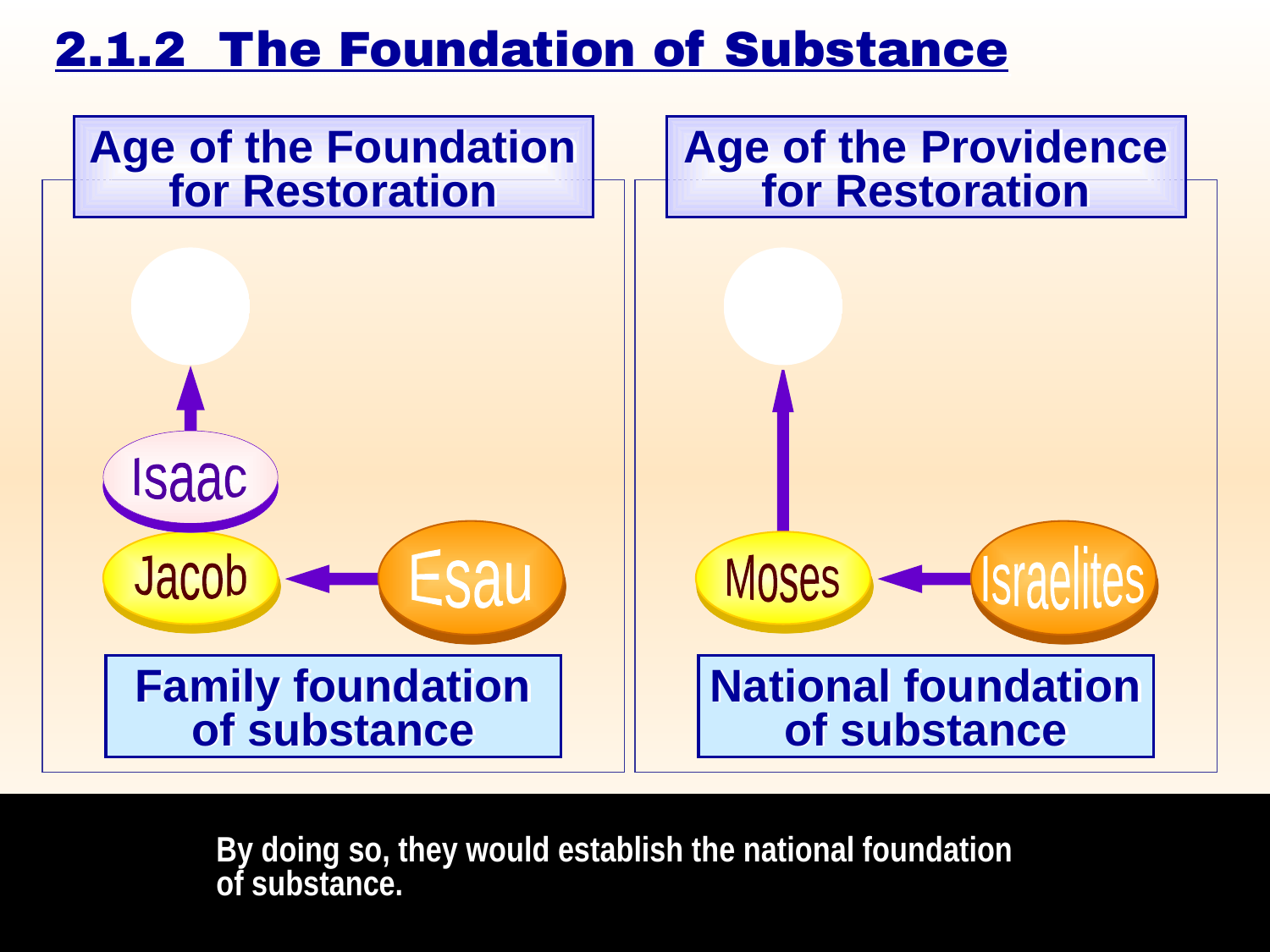

2.1.2  The Foundation of Substance

Age of the Foundation
for Restoration
Age of the Providence
for Restoration

God

Isaac

Jacob

Esau

God

Israelites

Moses

Family foundation
of substance

National foundation
of substance

By doing so, they would establish the national foundation of substance.